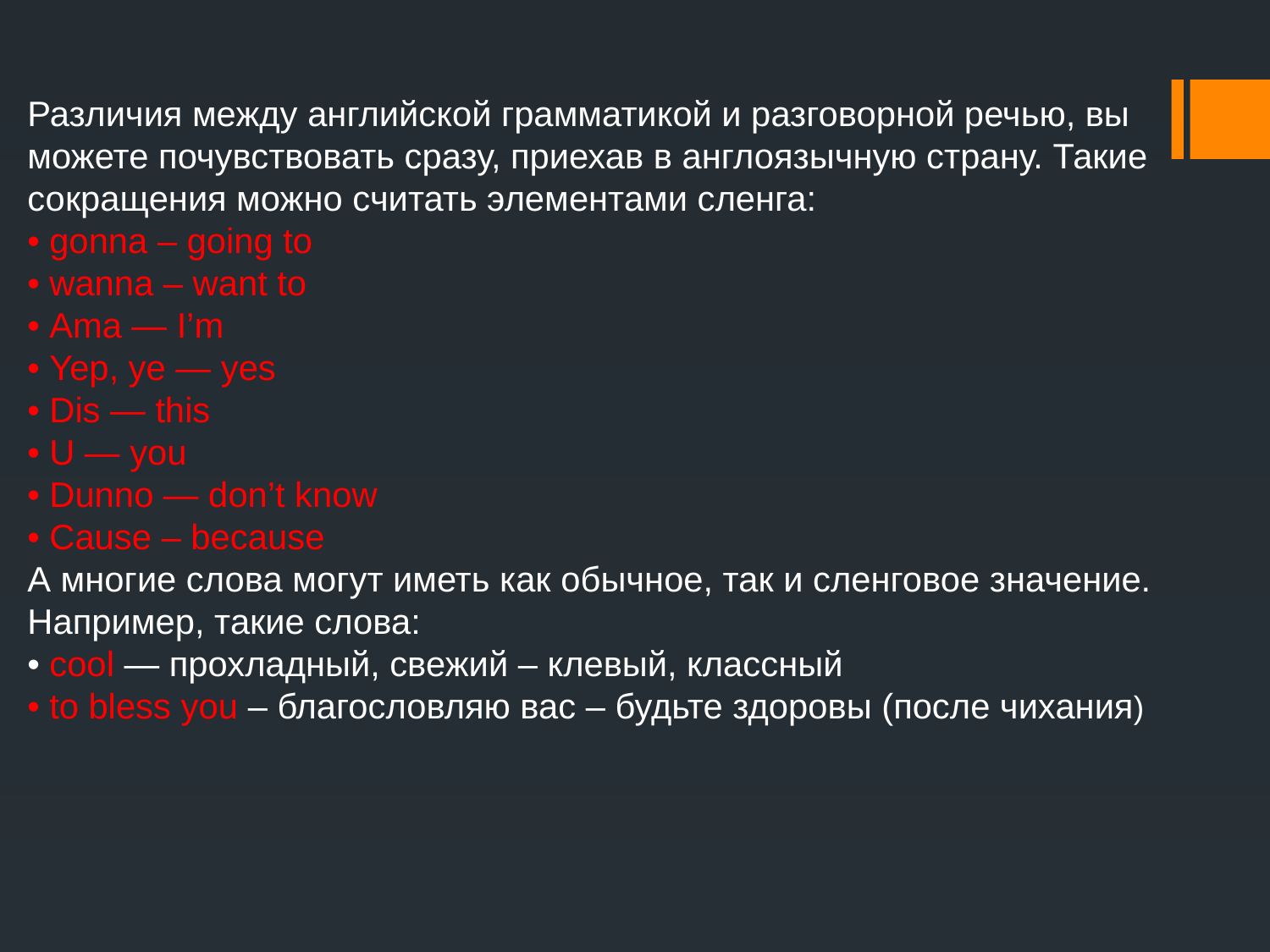

Различия между английской грамматикой и разговорной речью, вы можете почувствовать сразу, приехав в англоязычную страну. Такие сокращения можно считать элементами сленга:
• gonna – going to
• wanna – want to
• Ama — I’m
• Yep, ye — yes
• Dis — this
• U — you
• Dunno — don’t know
• Cause – because
А многие слова могут иметь как обычное, так и сленговое значение. Например, такие слова:
• cool — прохладный, свежий – клевый, классный
• to bless you – благословляю вас – будьте здоровы (после чихания)